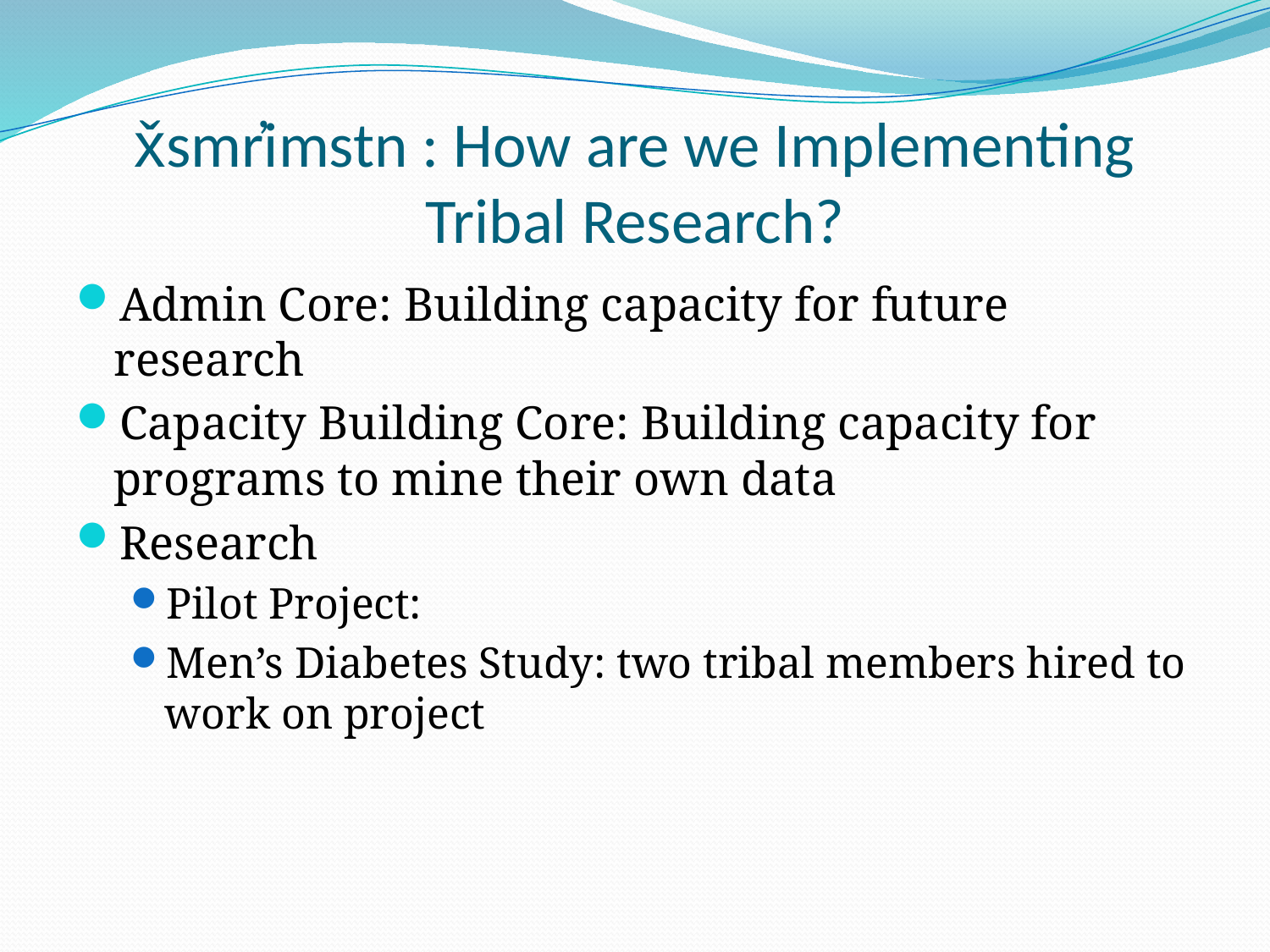

# x̌smr̓imstn : How are we Implementing Tribal Research?
Admin Core: Building capacity for future research
Capacity Building Core: Building capacity for programs to mine their own data
Research
Pilot Project:
Men’s Diabetes Study: two tribal members hired to work on project